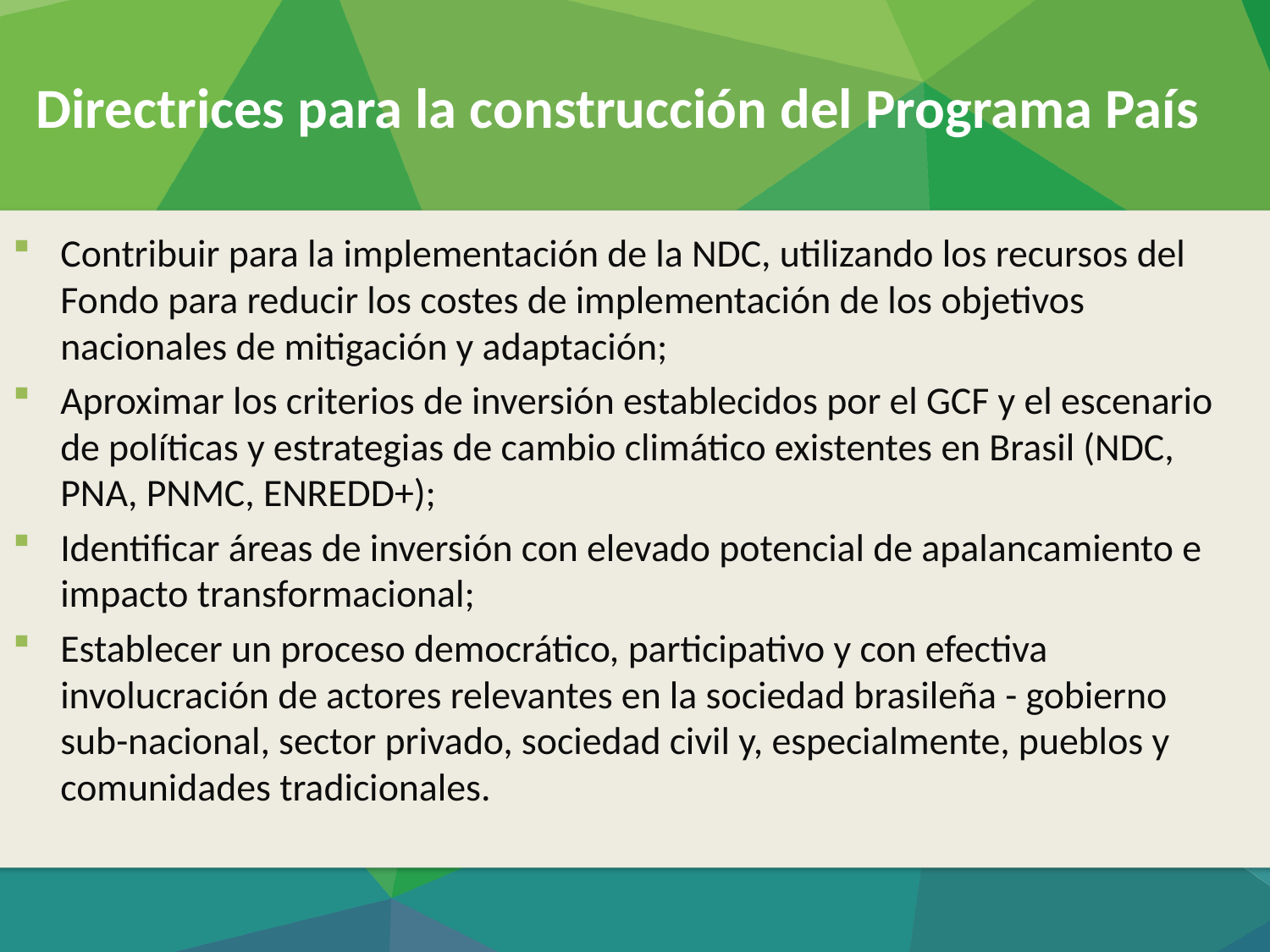

# Directrices para la construcción del Programa País
Contribuir para la implementación de la NDC, utilizando los recursos del Fondo para reducir los costes de implementación de los objetivos nacionales de mitigación y adaptación;
Aproximar los criterios de inversión establecidos por el GCF y el escenario de políticas y estrategias de cambio climático existentes en Brasil (NDC, PNA, PNMC, ENREDD+);
Identificar áreas de inversión con elevado potencial de apalancamiento e impacto transformacional;
Establecer un proceso democrático, participativo y con efectiva involucración de actores relevantes en la sociedad brasileña - gobierno sub-nacional, sector privado, sociedad civil y, especialmente, pueblos y comunidades tradicionales.